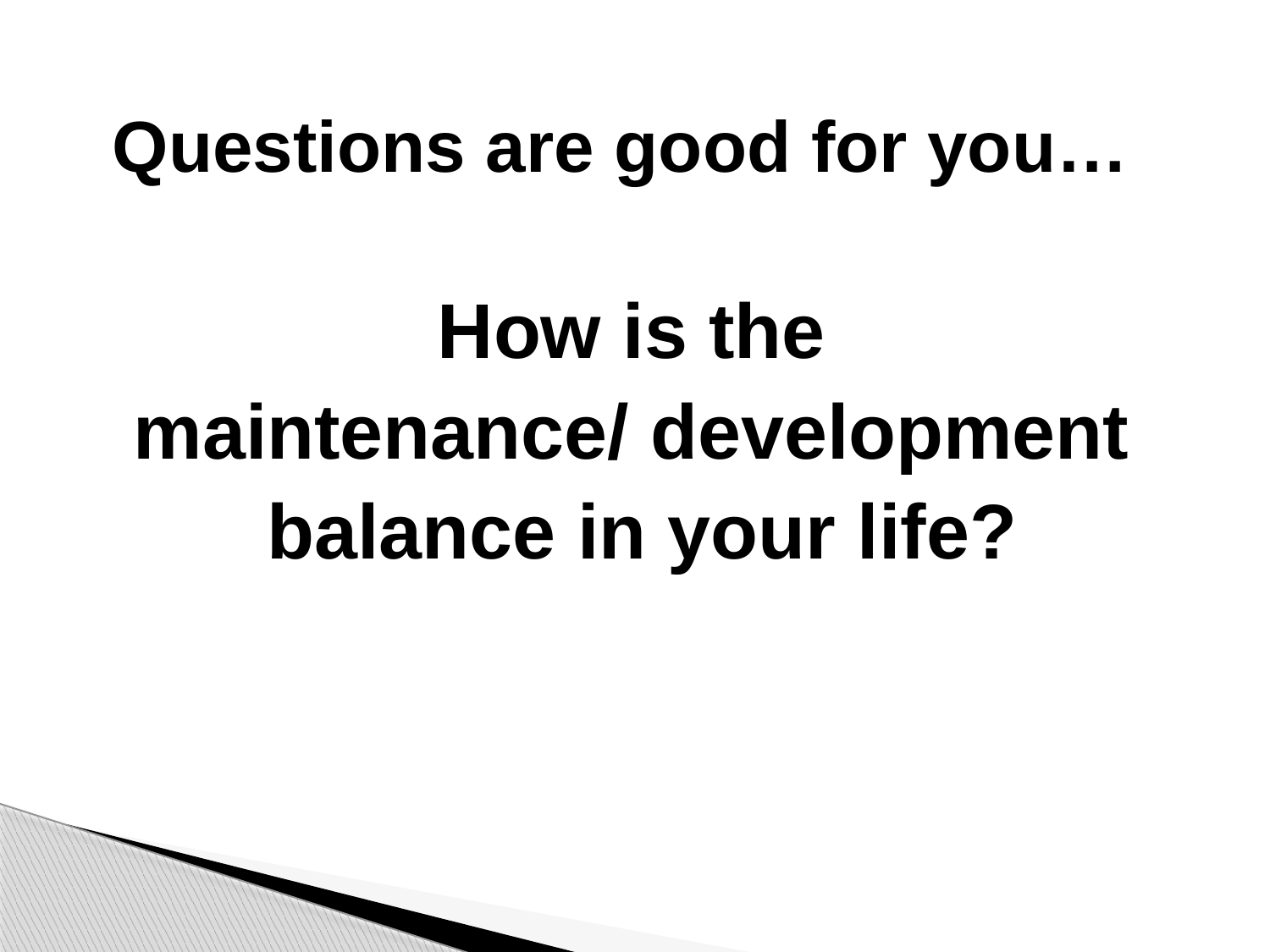

# Questions are good for you…
How is the
maintenance/ development
balance in your life?